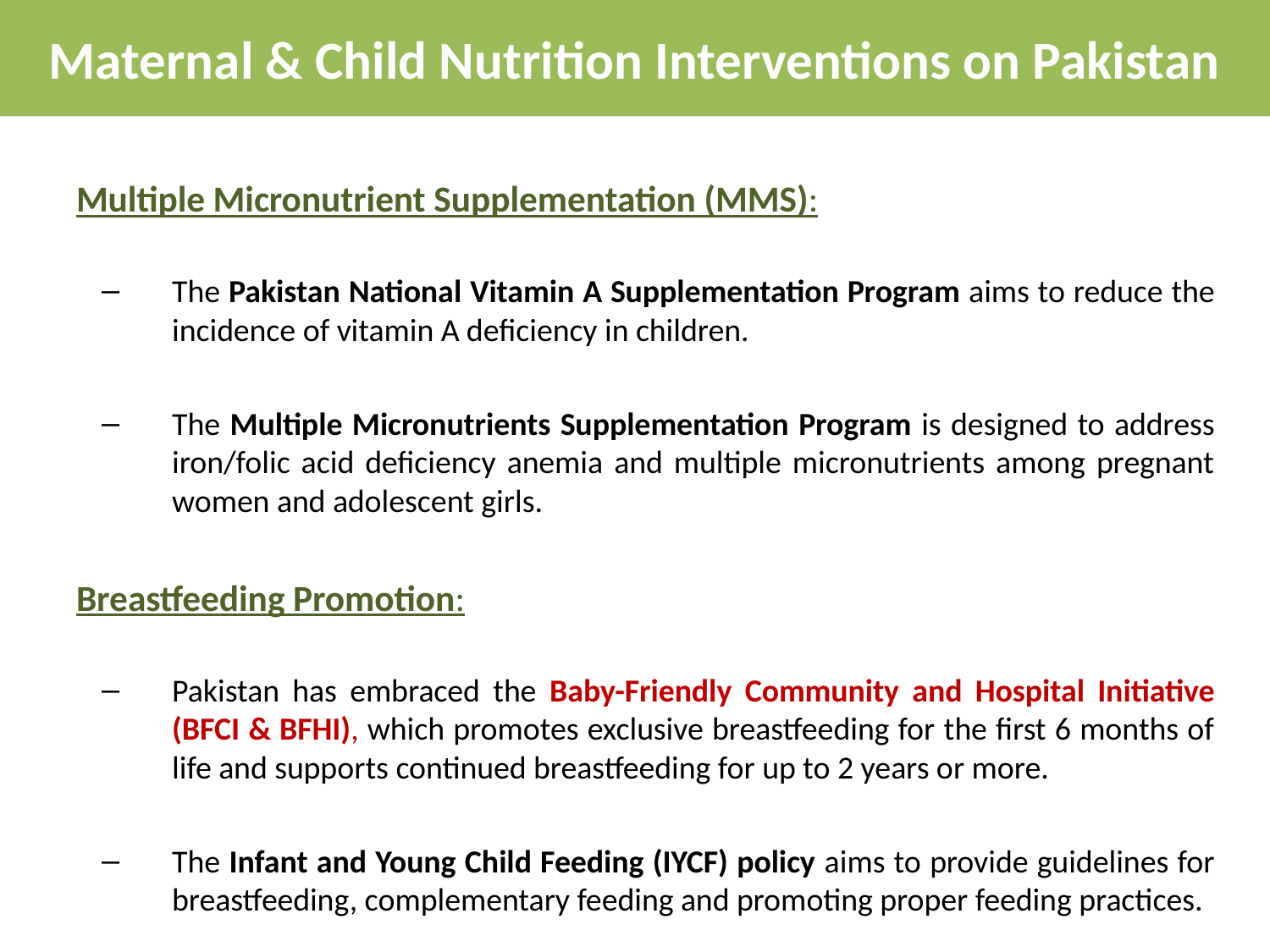

Maternal & Child Nutrition Interventions on Pakistan
Multiple Micronutrient Supplementation (MMS):

The Pakistan National Vitamin A Supplementation Program aims to reduce the incidence of vitamin A deficiency in children.

The Multiple Micronutrients Supplementation Program is designed to address iron/folic acid deficiency anemia and multiple micronutrients among pregnant women and adolescent girls.

Breastfeeding Promotion:

Pakistan has embraced the Baby-Friendly Community and Hospital Initiative (BFCI & BFHI), which promotes exclusive breastfeeding for the first 6 months of life and supports continued breastfeeding for up to 2 years or more.

The Infant and Young Child Feeding (IYCF) policy aims to provide guidelines for breastfeeding, complementary feeding and promoting proper feeding practices.